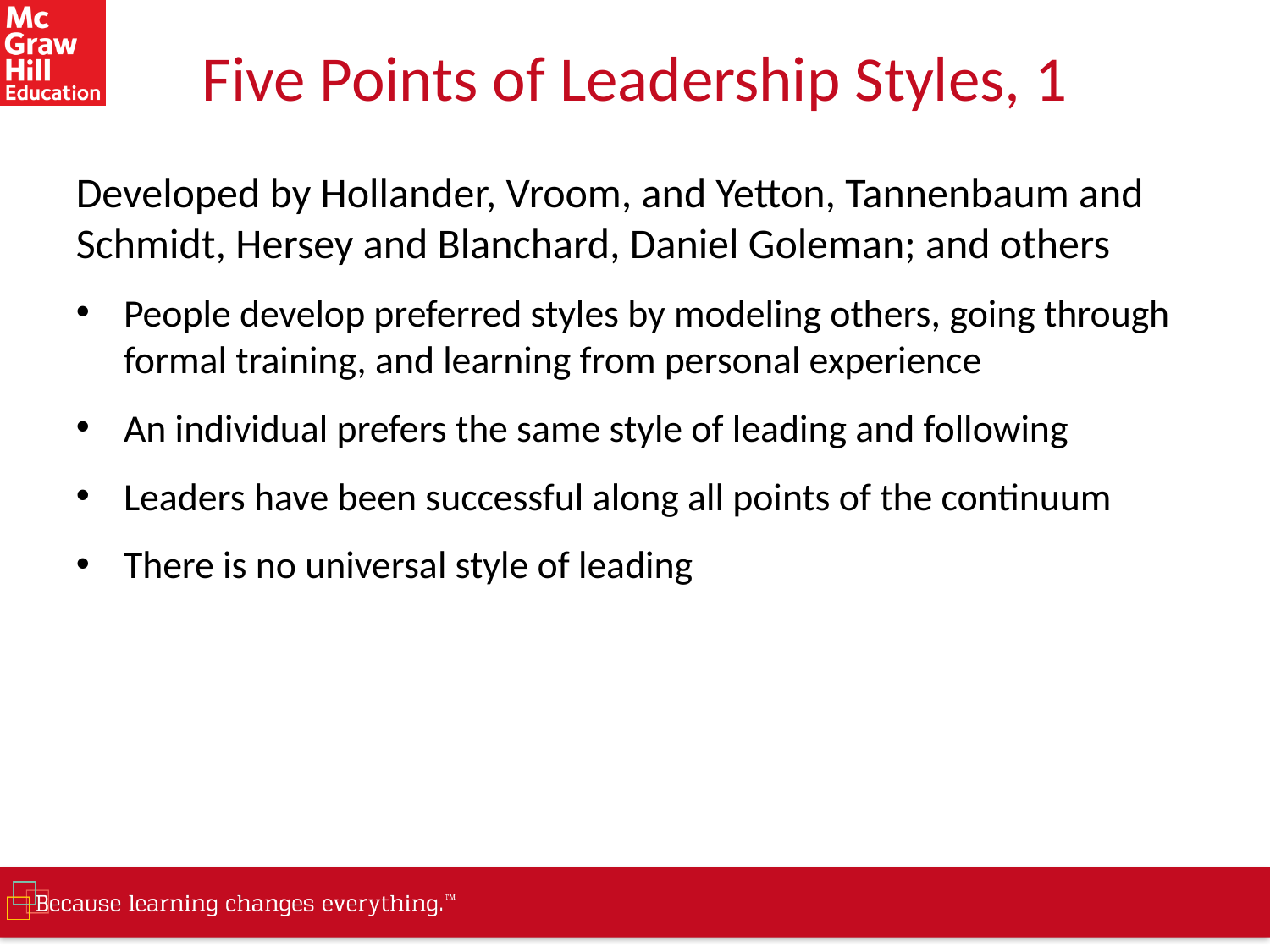

# Five Points of Leadership Styles, 1
Developed by Hollander, Vroom, and Yetton, Tannenbaum and Schmidt, Hersey and Blanchard, Daniel Goleman; and others
People develop preferred styles by modeling others, going through formal training, and learning from personal experience
An individual prefers the same style of leading and following
Leaders have been successful along all points of the continuum
There is no universal style of leading